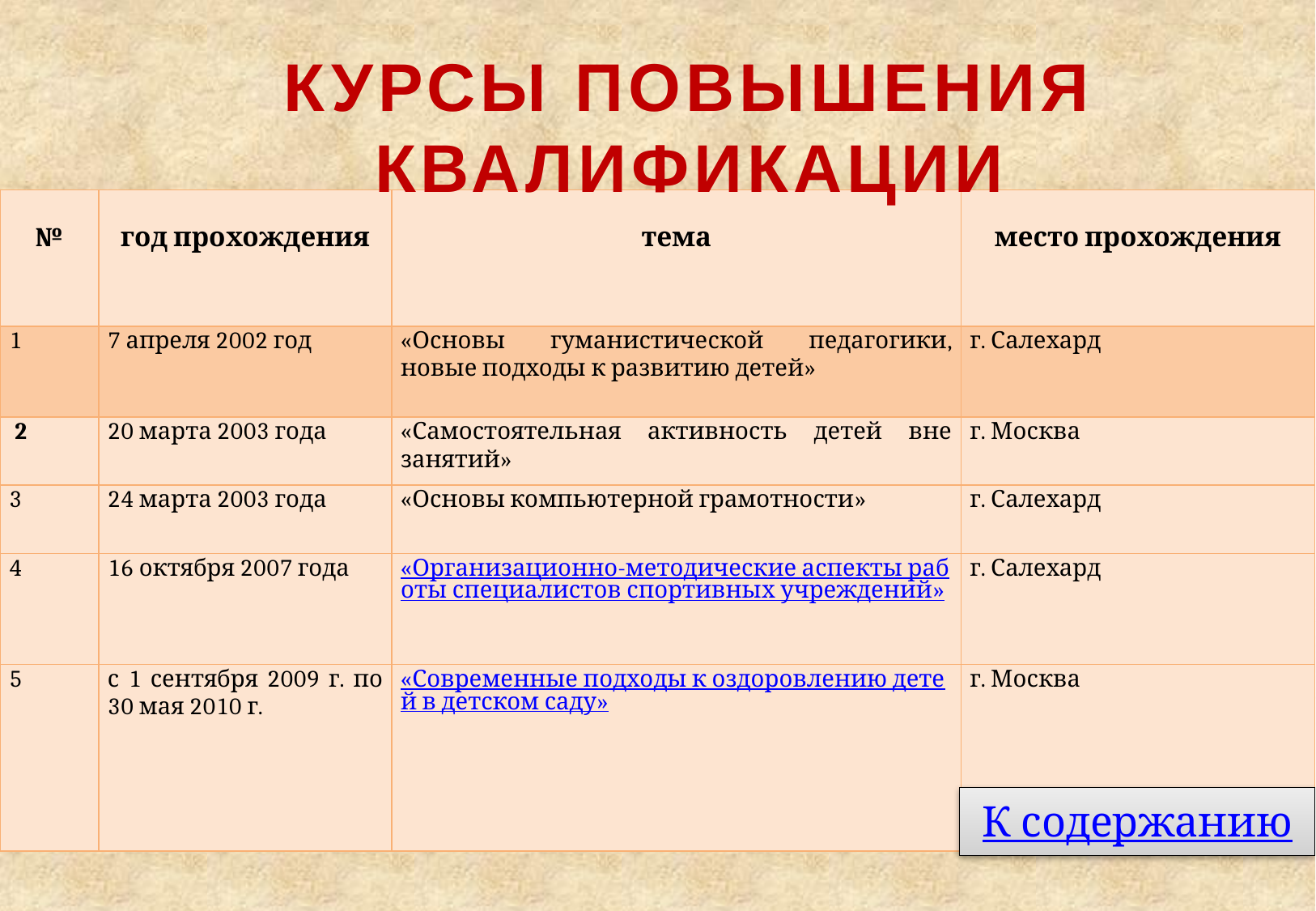

Курсы повышения квалификации
| № | год прохождения | тема | место прохождения |
| --- | --- | --- | --- |
| 1 | 7 апреля 2002 год | «Основы гуманистической педагогики, новые подходы к развитию детей» | г. Салехард |
| 2 | 20 марта 2003 года | «Самостоятельная активность детей вне занятий» | г. Москва |
| 3 | 24 марта 2003 года | «Основы компьютерной грамотности» | г. Салехард |
| 4 | 16 октября 2007 года | «Организационно-методические аспекты работы специалистов спортивных учреждений» | г. Салехард |
| 5 | с 1 сентября 2009 г. по 30 мая 2010 г. | «Современные подходы к оздоровлению детей в детском саду» | г. Москва |
К содержанию